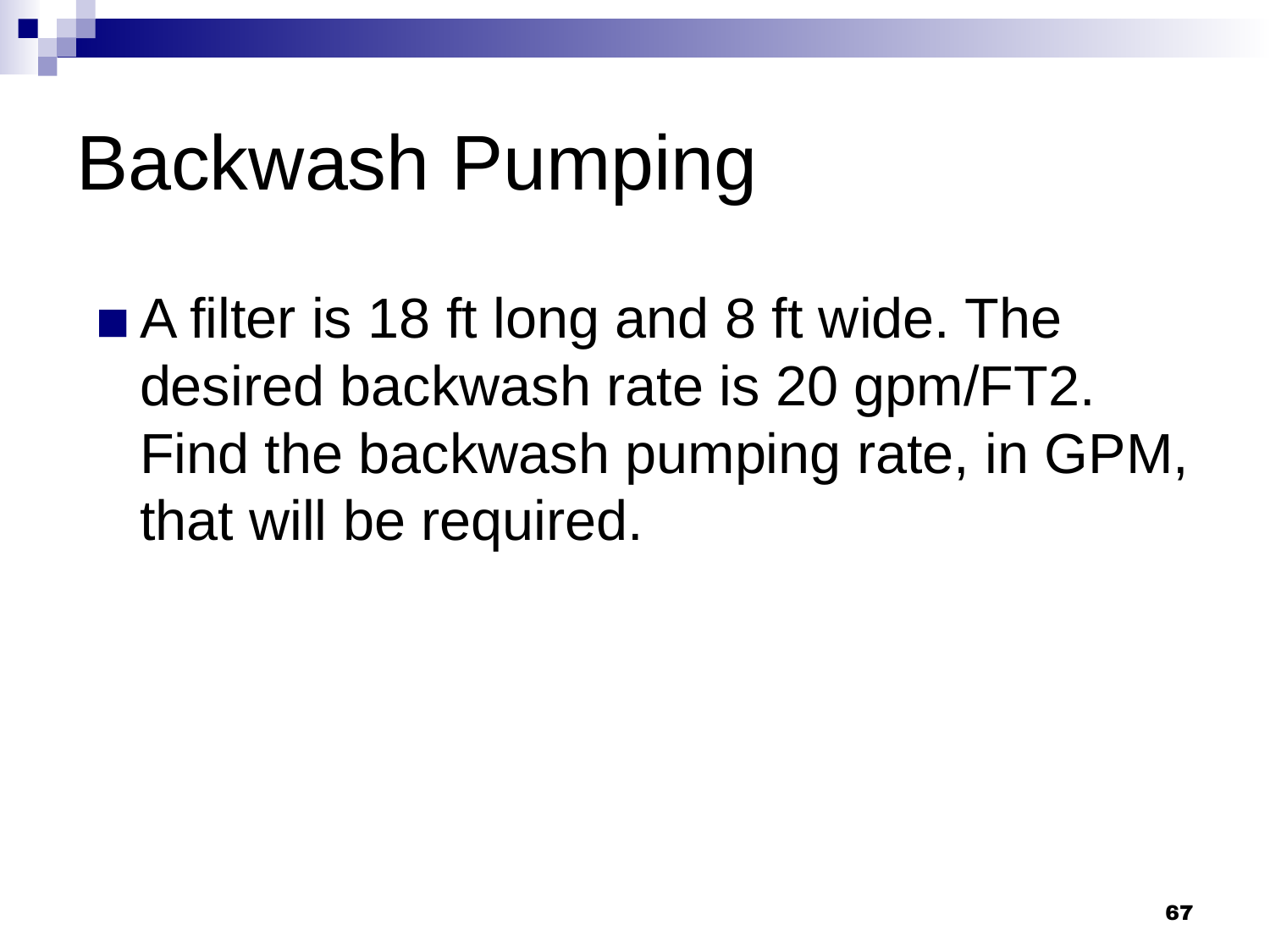

# Backwash Pumping
A filter is 18 ft long and 8 ft wide. The desired backwash rate is 20 gpm/FT2. Find the backwash pumping rate, in GPM, that will be required.

67